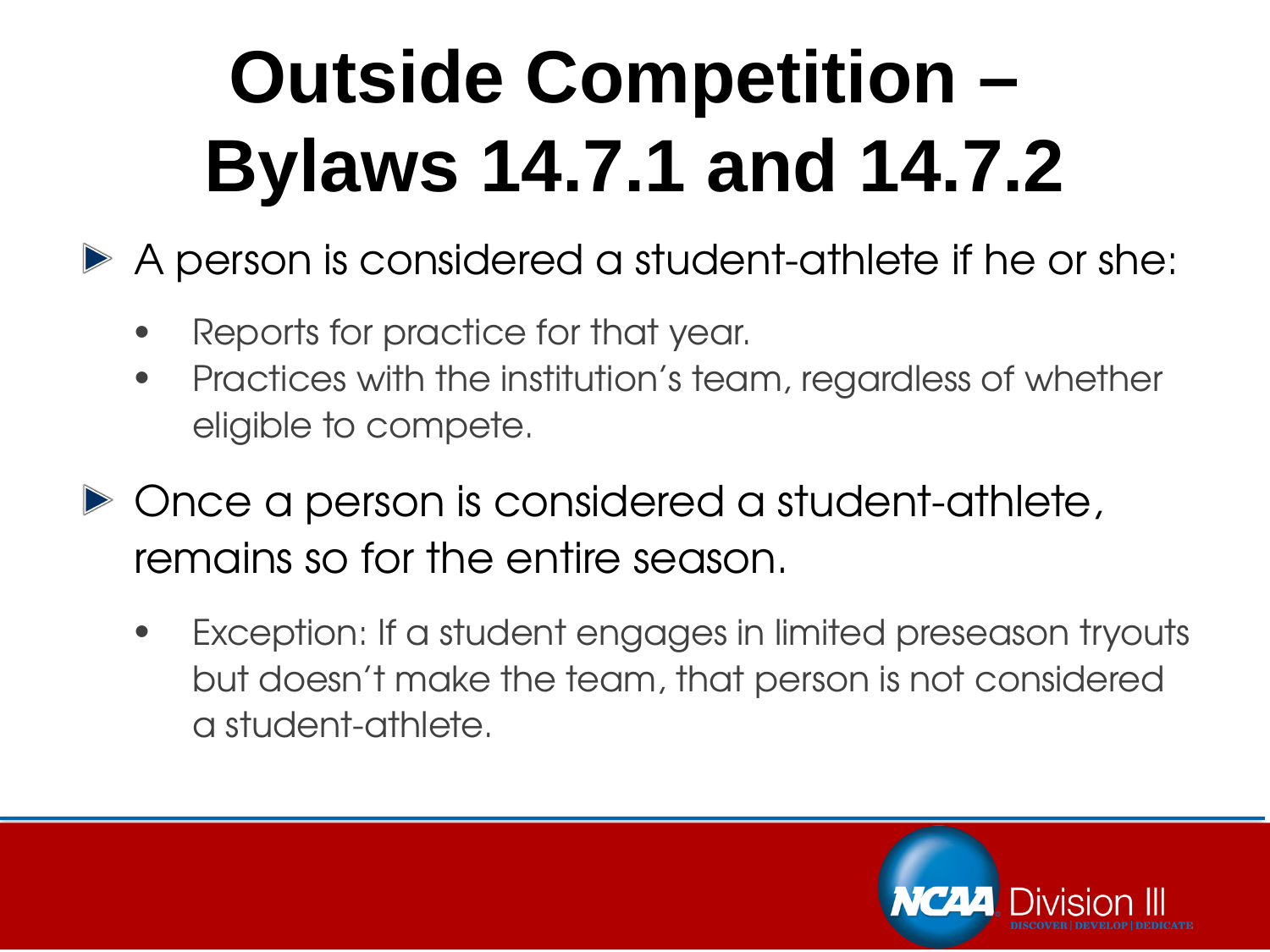

# Outside Competition – Bylaws 14.7.1 and 14.7.2
A person is considered a student-athlete if he or she:

Reports for practice for that year.
Practices with the institution’s team, regardless of whether eligible to compete.

Once a person is considered a student-athlete, remains so for the entire season.

Exception: If a student engages in limited preseason tryouts but doesn’t make the team, that person is not considered a student-athlete.